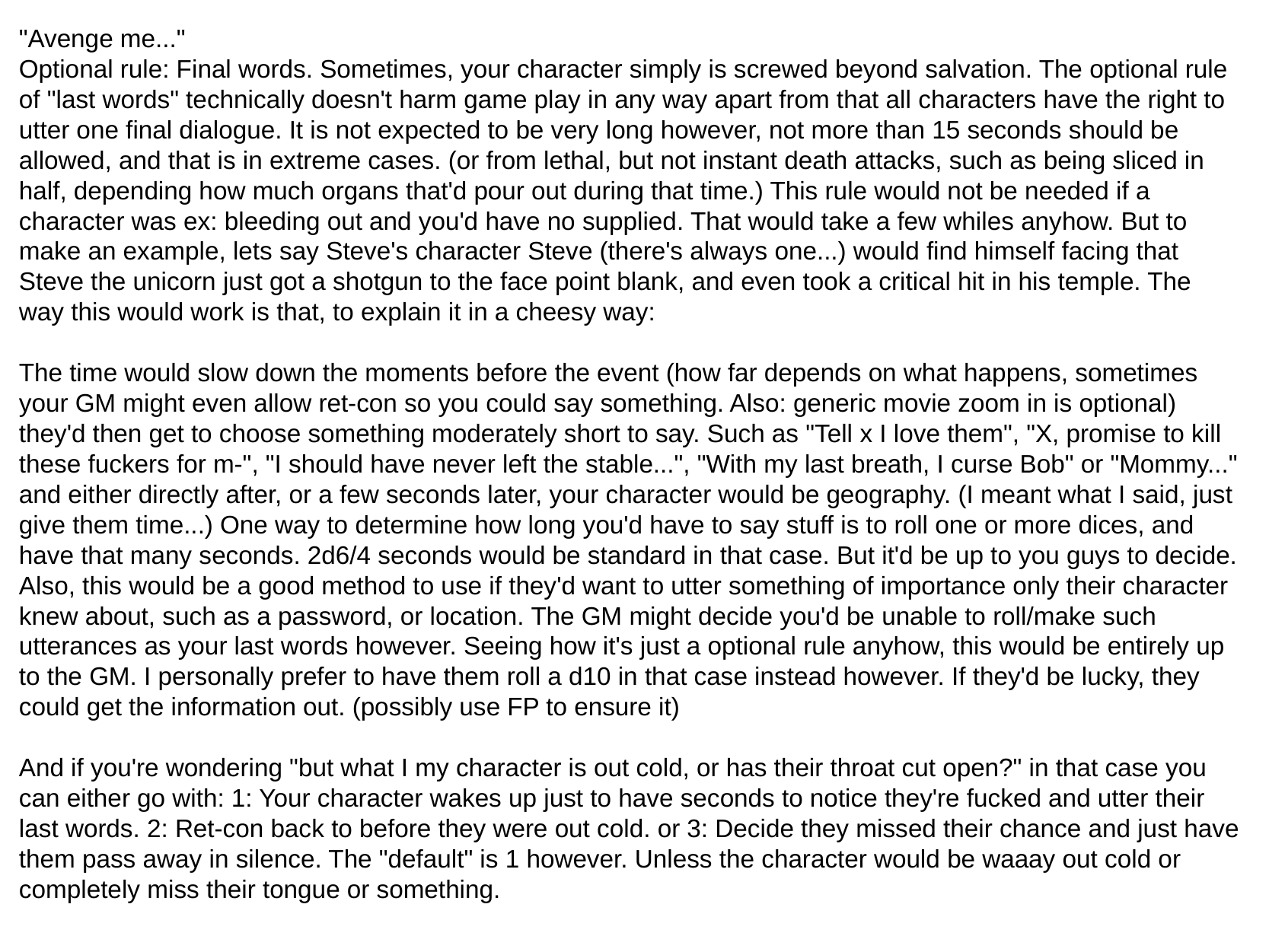

"Avenge me..."
Optional rule: Final words. Sometimes, your character simply is screwed beyond salvation. The optional rule of "last words" technically doesn't harm game play in any way apart from that all characters have the right to utter one final dialogue. It is not expected to be very long however, not more than 15 seconds should be allowed, and that is in extreme cases. (or from lethal, but not instant death attacks, such as being sliced in half, depending how much organs that'd pour out during that time.) This rule would not be needed if a character was ex: bleeding out and you'd have no supplied. That would take a few whiles anyhow. But to make an example, lets say Steve's character Steve (there's always one...) would find himself facing that Steve the unicorn just got a shotgun to the face point blank, and even took a critical hit in his temple. The way this would work is that, to explain it in a cheesy way:

The time would slow down the moments before the event (how far depends on what happens, sometimes your GM might even allow ret-con so you could say something. Also: generic movie zoom in is optional) they'd then get to choose something moderately short to say. Such as "Tell x I love them", "X, promise to kill these fuckers for m-", "I should have never left the stable...", "With my last breath, I curse Bob" or "Mommy..." and either directly after, or a few seconds later, your character would be geography. (I meant what I said, just give them time...) One way to determine how long you'd have to say stuff is to roll one or more dices, and have that many seconds. 2d6/4 seconds would be standard in that case. But it'd be up to you guys to decide. Also, this would be a good method to use if they'd want to utter something of importance only their character knew about, such as a password, or location. The GM might decide you'd be unable to roll/make such utterances as your last words however. Seeing how it's just a optional rule anyhow, this would be entirely up to the GM. I personally prefer to have them roll a d10 in that case instead however. If they'd be lucky, they could get the information out. (possibly use FP to ensure it)

And if you're wondering "but what I my character is out cold, or has their throat cut open?" in that case you can either go with: 1: Your character wakes up just to have seconds to notice they're fucked and utter their last words. 2: Ret-con back to before they were out cold. or 3: Decide they missed their chance and just have them pass away in silence. The "default" is 1 however. Unless the character would be waaay out cold or completely miss their tongue or something.